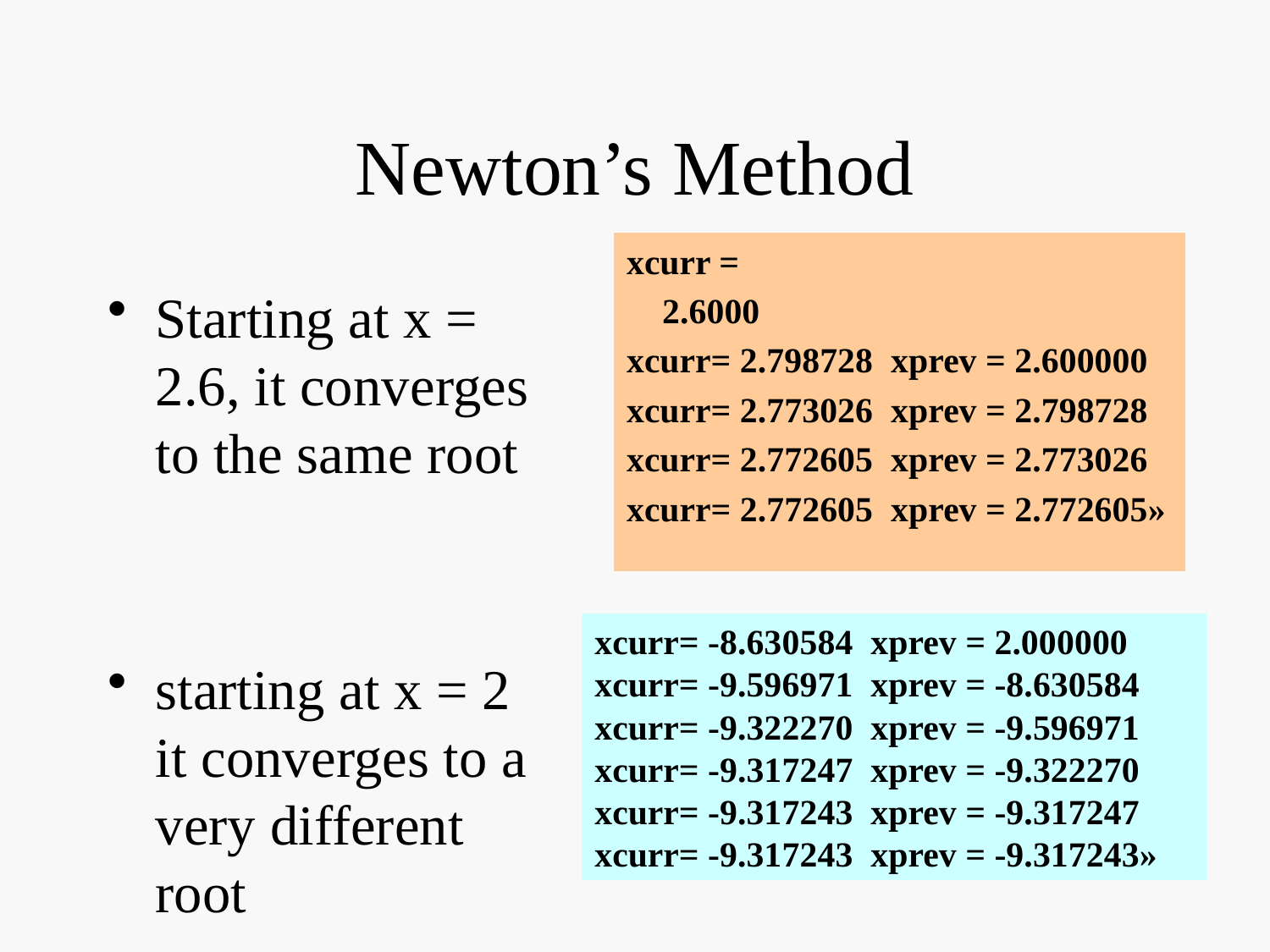

# Newton’s Method
xcurr =
    2.6000
xcurr= 2.798728  xprev = 2.600000
xcurr= 2.773026  xprev = 2.798728
xcurr= 2.772605  xprev = 2.773026
xcurr= 2.772605  xprev = 2.772605»
Starting at x = 2.6, it converges to the same root

starting at x = 2 it converges to a very different root
xcurr= -8.630584  xprev = 2.000000
xcurr= -9.596971  xprev = -8.630584
xcurr= -9.322270  xprev = -9.596971
xcurr= -9.317247  xprev = -9.322270
xcurr= -9.317243  xprev = -9.317247
xcurr= -9.317243  xprev = -9.317243»